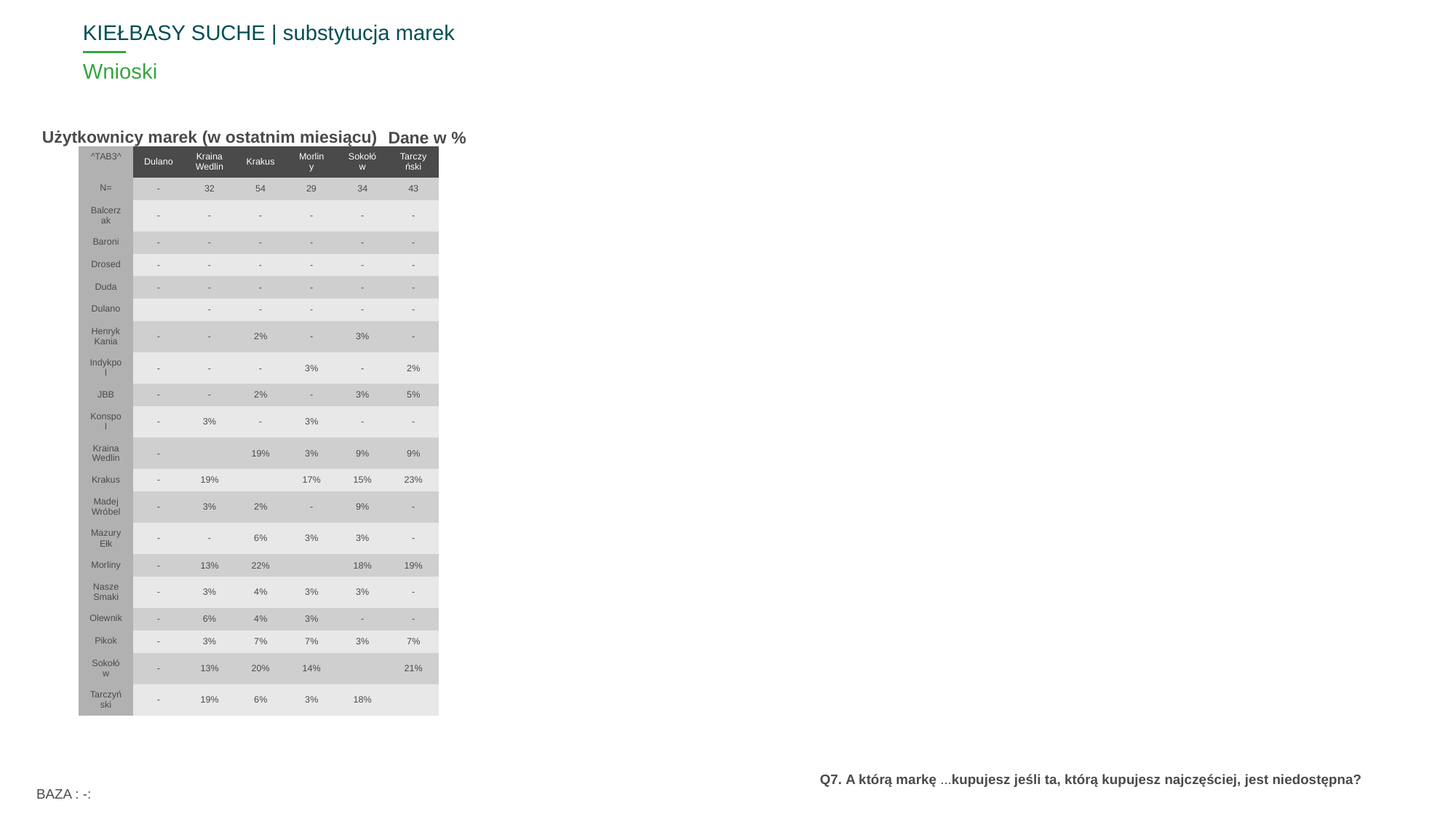

KIEŁBASY SUCHE | substytucja marek
# Wnioski
Użytkownicy marek (w ostatnim miesiącu)
Dane w %
| ^TAB3^ | Dulano | Kraina Wedlin | Krakus | Morliny | Sokołów | Tarczyński |
| --- | --- | --- | --- | --- | --- | --- |
| N= | - | 32 | 54 | 29 | 34 | 43 |
| Balcerzak | - | - | - | - | - | - |
| Baroni | - | - | - | - | - | - |
| Drosed | - | - | - | - | - | - |
| Duda | - | - | - | - | - | - |
| Dulano |  | - | - | - | - | - |
| Henryk Kania | - | - | 2% | - | 3% | - |
| Indykpol | - | - | - | 3% | - | 2% |
| JBB | - | - | 2% | - | 3% | 5% |
| Konspol | - | 3% | - | 3% | - | - |
| Kraina Wedlin | - |  | 19% | 3% | 9% | 9% |
| Krakus | - | 19% |  | 17% | 15% | 23% |
| Madej Wróbel | - | 3% | 2% | - | 9% | - |
| Mazury Ełk | - | - | 6% | 3% | 3% | - |
| Morliny | - | 13% | 22% |  | 18% | 19% |
| Nasze Smaki | - | 3% | 4% | 3% | 3% | - |
| Olewnik | - | 6% | 4% | 3% | - | - |
| Pikok | - | 3% | 7% | 7% | 3% | 7% |
| Sokołów | - | 13% | 20% | 14% |  | 21% |
| Tarczyński | - | 19% | 6% | 3% | 18% |  |

BAZA : -:
Q7. A którą markę ...kupujesz jeśli ta, którą kupujesz najczęściej, jest niedostępna?